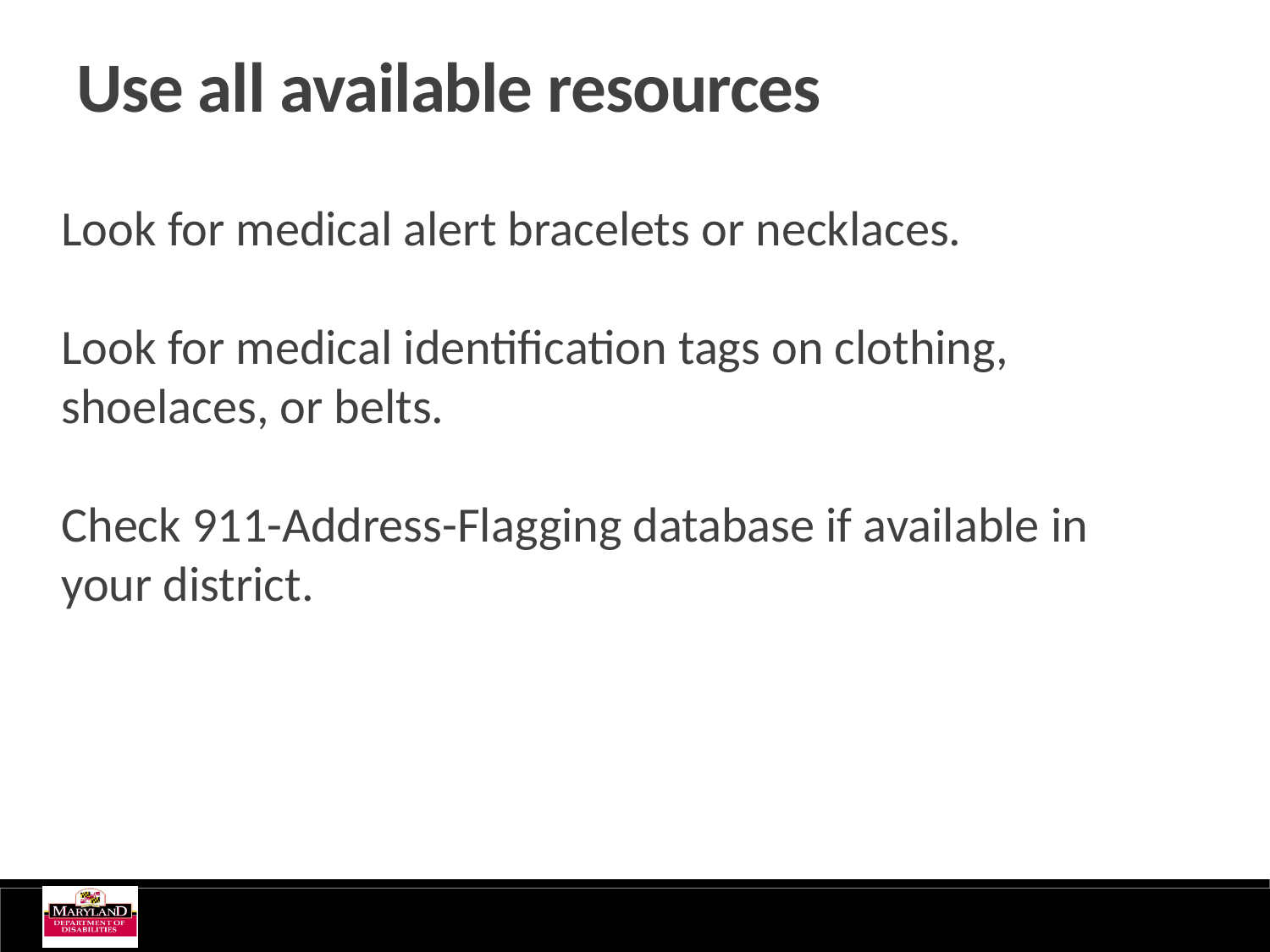

Use all available resources
Look for medical alert bracelets or necklaces.

Look for medical identification tags on clothing, shoelaces, or belts.

Check 911-Address-Flagging database if available in your district.